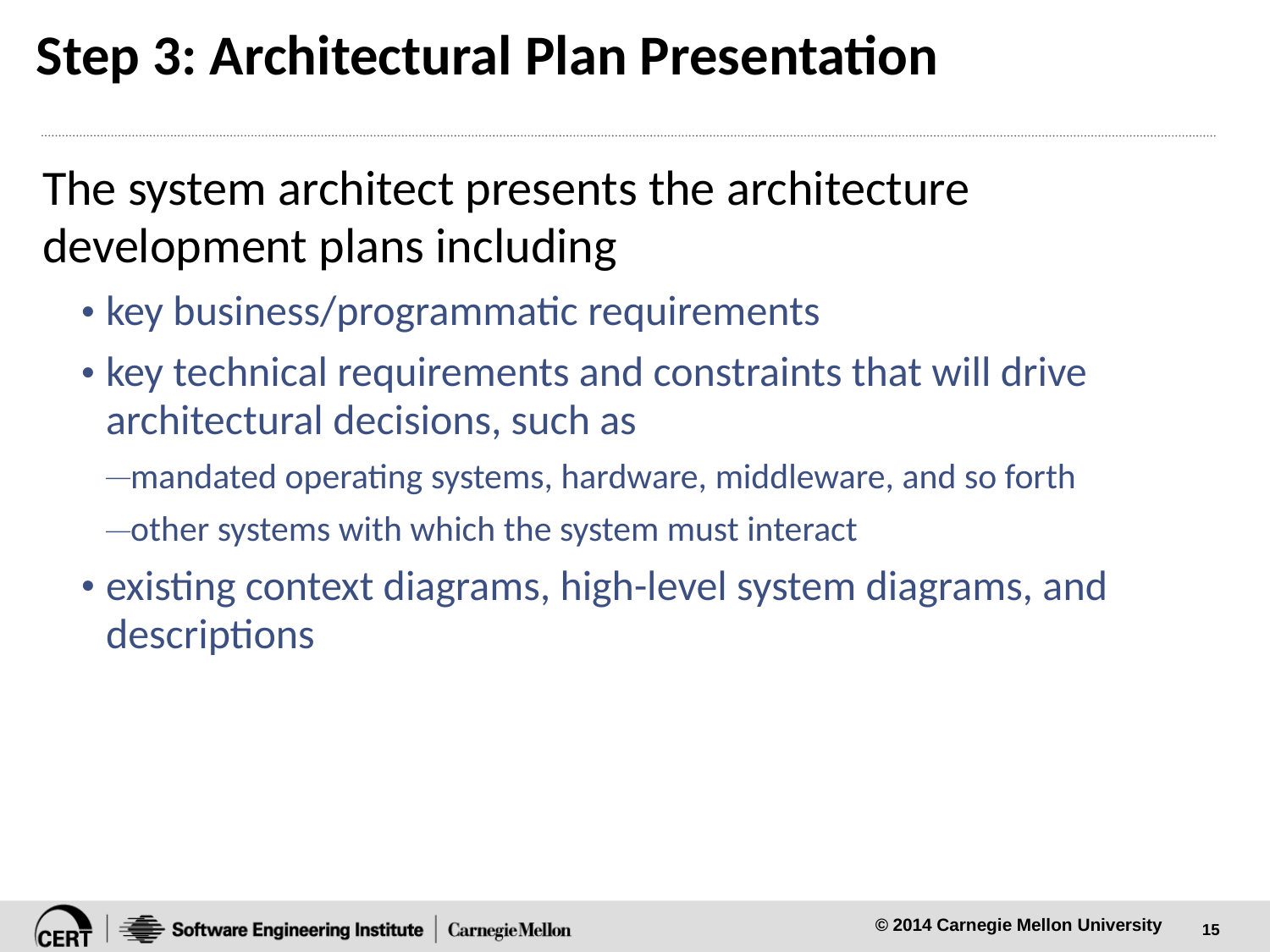

# Step 3: Architectural Plan Presentation
The system architect presents the architecture development plans including
key business/programmatic requirements
key technical requirements and constraints that will drive architectural decisions, such as
mandated operating systems, hardware, middleware, and so forth
other systems with which the system must interact
existing context diagrams, high-level system diagrams, and descriptions